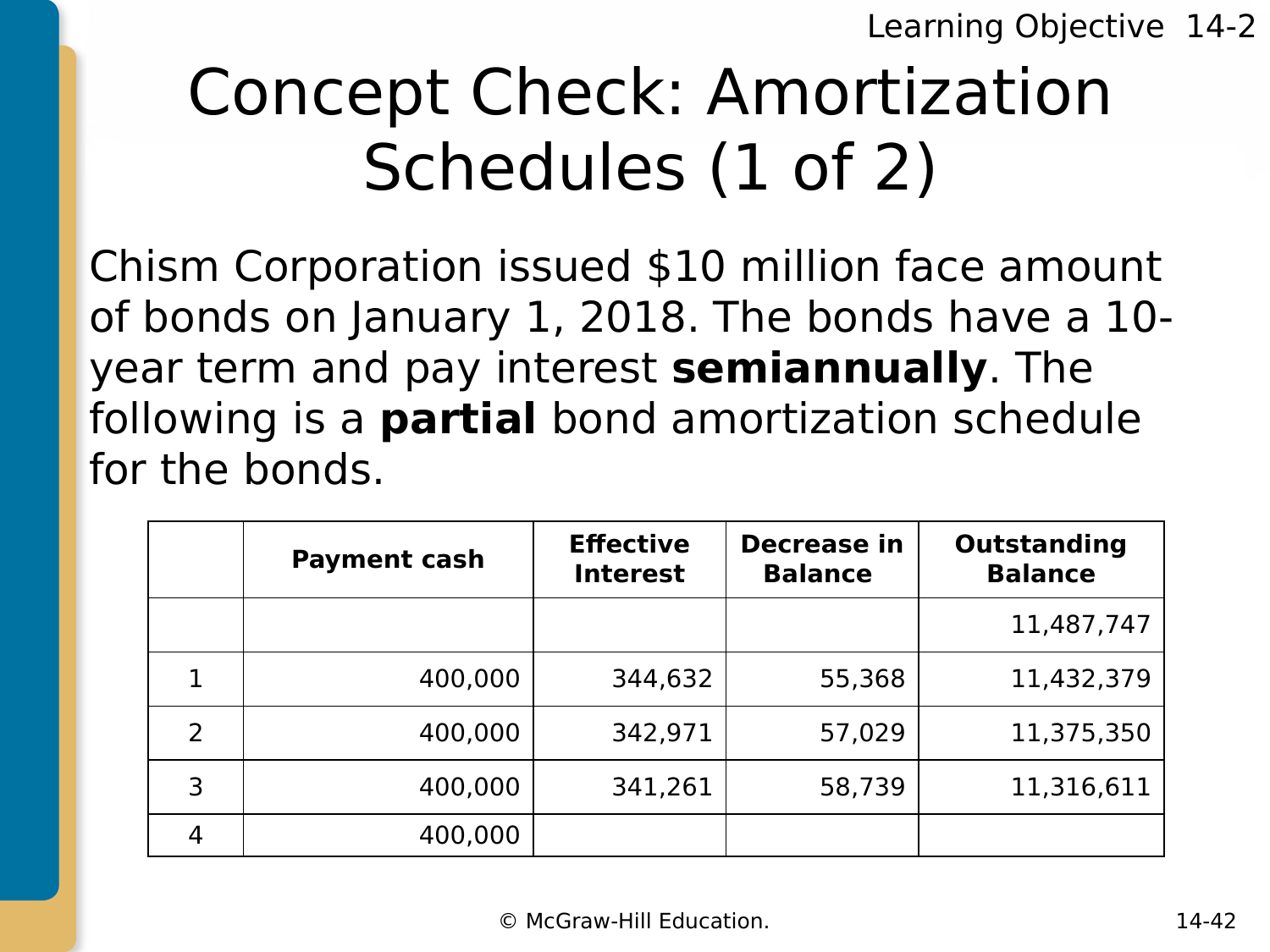

Learning Objective  14-2
# Concept Check: Amortization Schedules (1 of 2)
Chism Corporation issued $10 million face amount of bonds on January 1, 2018. The bonds have a 10-year term and pay interest semiannually. The following is a partial bond amortization schedule for the bonds.
|  | Payment cash | Effective Interest | Decrease in Balance | Outstanding Balance |
| --- | --- | --- | --- | --- |
|  |  |  |  | 11,487,747 |
| 1 | 400,000 | 344,632 | 55,368 | 11,432,379 |
| 2 | 400,000 | 342,971 | 57,029 | 11,375,350 |
| 3 | 400,000 | 341,261 | 58,739 | 11,316,611 |
| 4 | 400,000 |  |  |  |